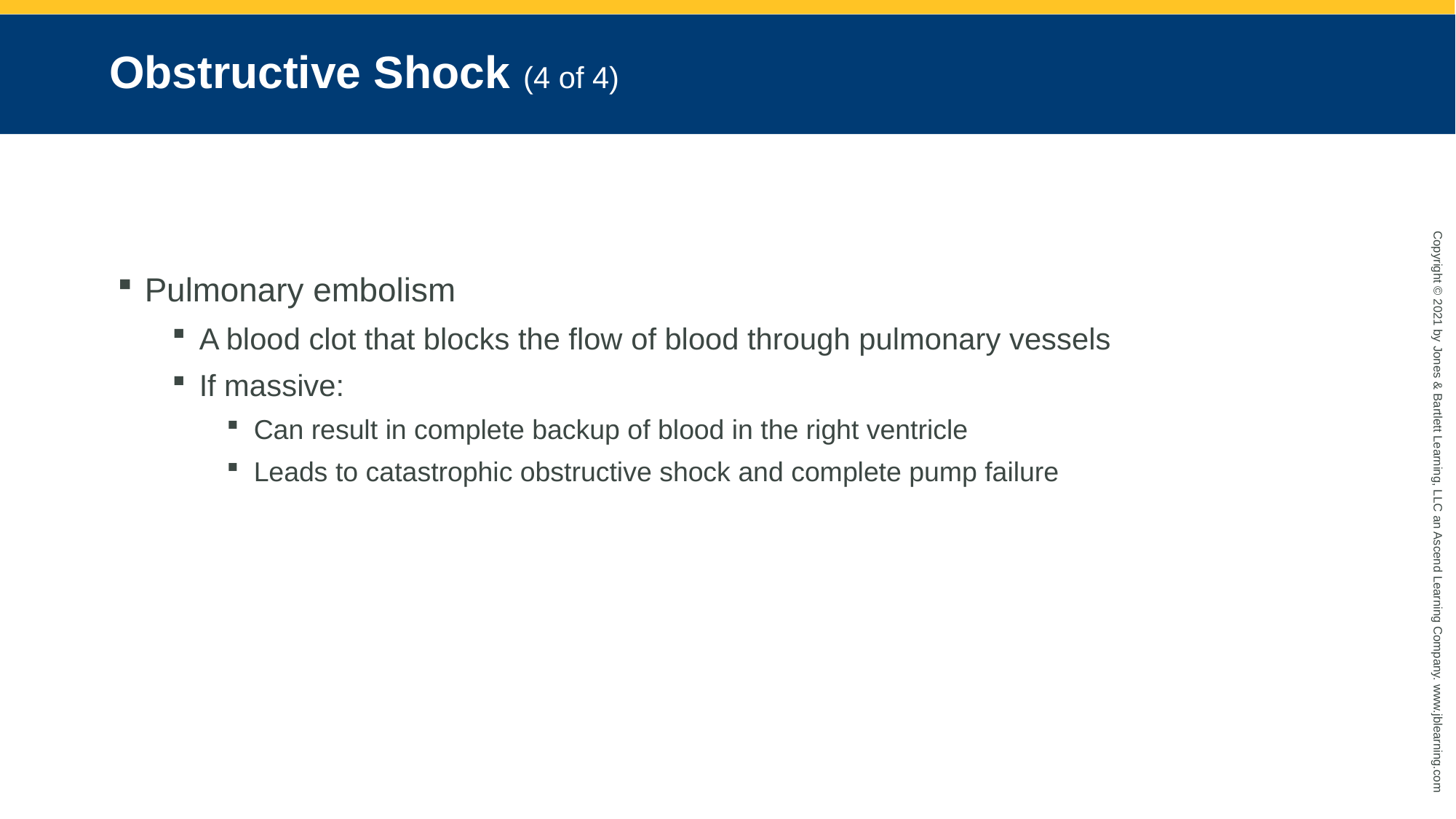

# Obstructive Shock (4 of 4)
Pulmonary embolism
A blood clot that blocks the flow of blood through pulmonary vessels
If massive:
Can result in complete backup of blood in the right ventricle
Leads to catastrophic obstructive shock and complete pump failure